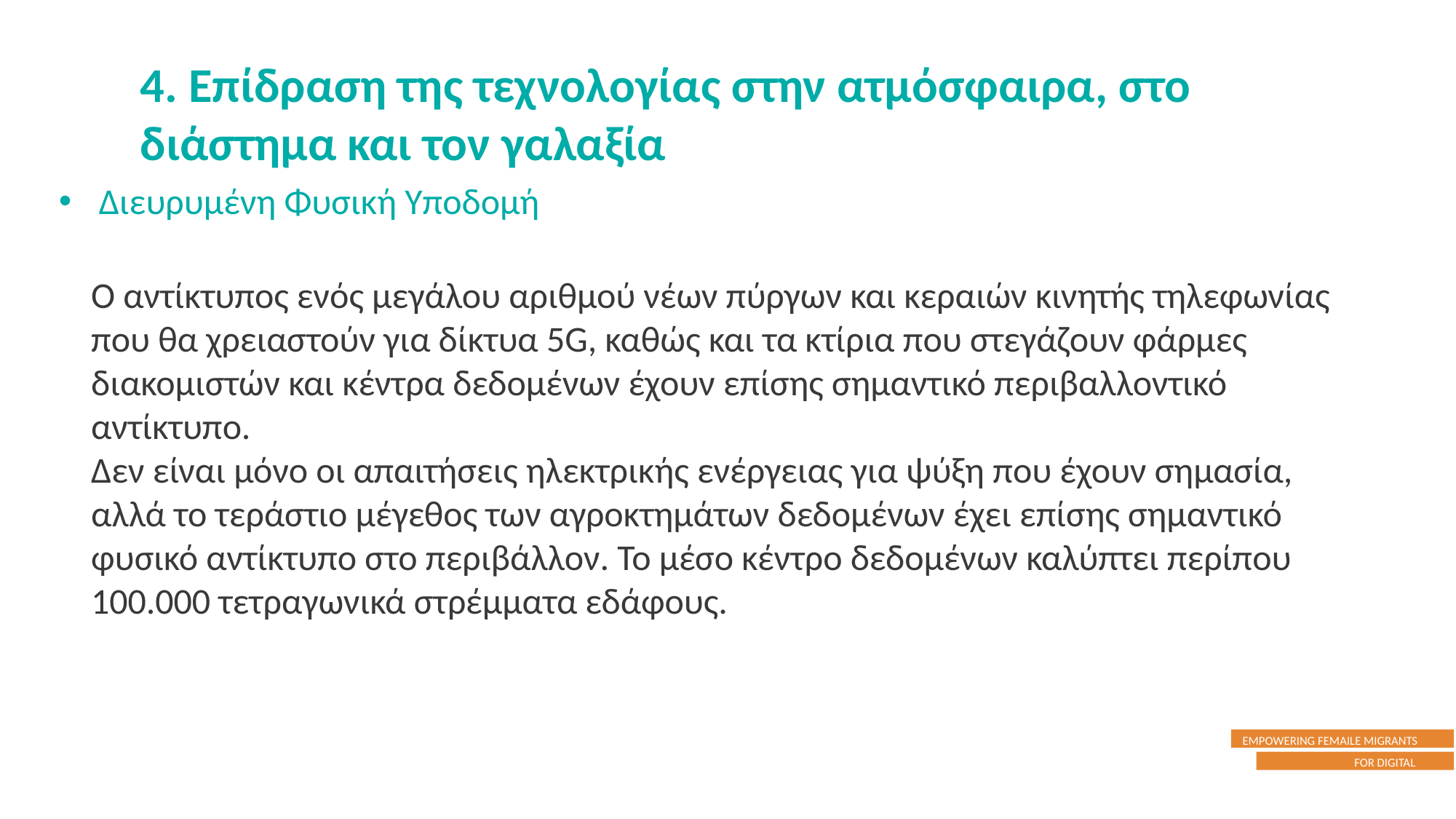

4. Επίδραση της τεχνολογίας στην ατμόσφαιρα, στο διάστημα και τον γαλαξία
Διευρυμένη Φυσική Υποδομή

Ο αντίκτυπος ενός μεγάλου αριθμού νέων πύργων και κεραιών κινητής τηλεφωνίας που θα χρειαστούν για δίκτυα 5G, καθώς και τα κτίρια που στεγάζουν φάρμες διακομιστών και κέντρα δεδομένων έχουν επίσης σημαντικό περιβαλλοντικό αντίκτυπο.
Δεν είναι μόνο οι απαιτήσεις ηλεκτρικής ενέργειας για ψύξη που έχουν σημασία, αλλά το τεράστιο μέγεθος των αγροκτημάτων δεδομένων έχει επίσης σημαντικό φυσικό αντίκτυπο στο περιβάλλον. Το μέσο κέντρο δεδομένων καλύπτει περίπου 100.000 τετραγωνικά στρέμματα εδάφους.